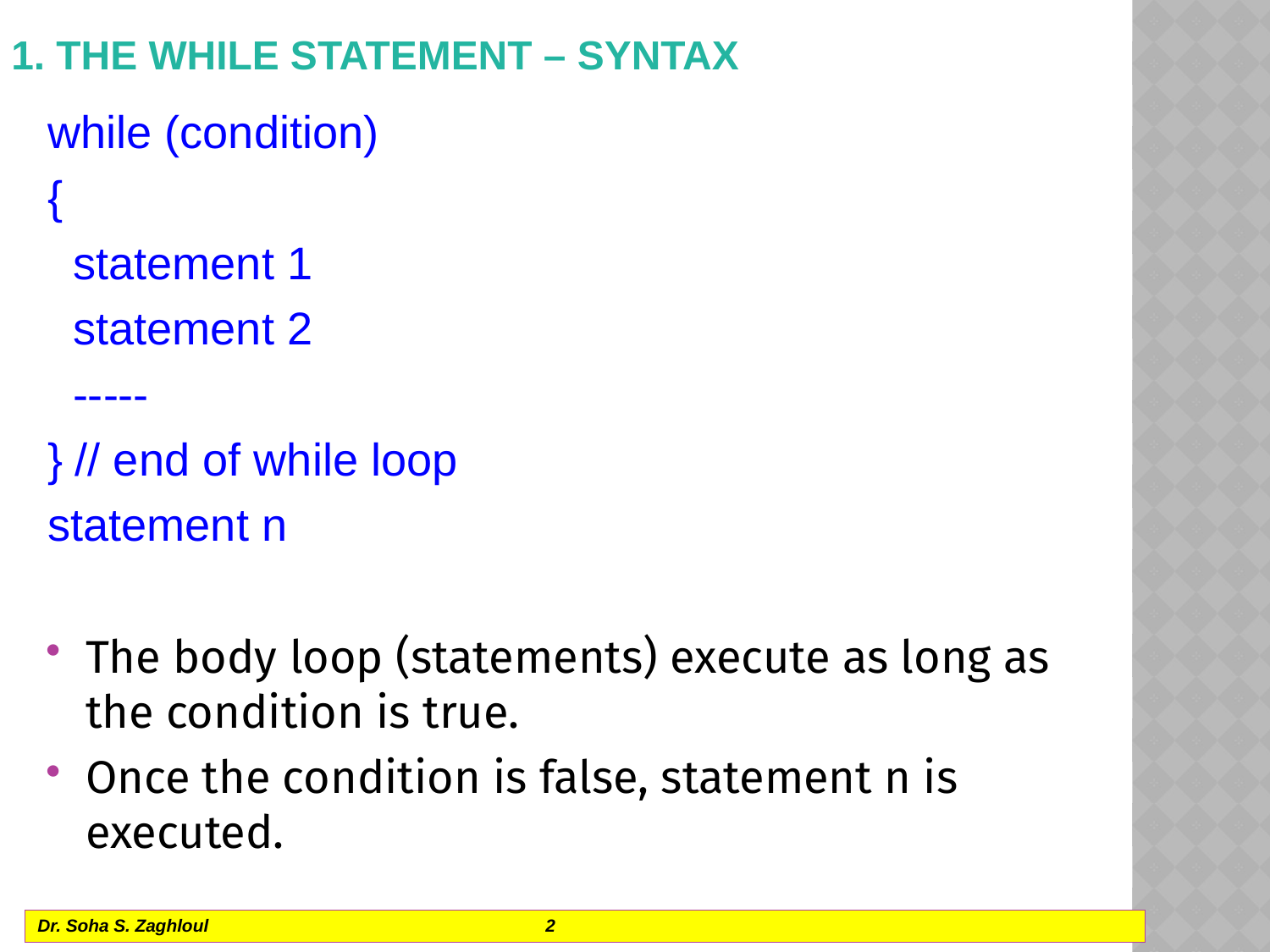

# 1. The WHILE STATEMENT – SYNTAX
while (condition)
{
  statement 1
  statement 2
  -----
} // end of while loop
statement n

The body loop (statements) execute as long as the condition is true.
Once the condition is false, statement n is executed.
Dr. Soha S. Zaghloul			2